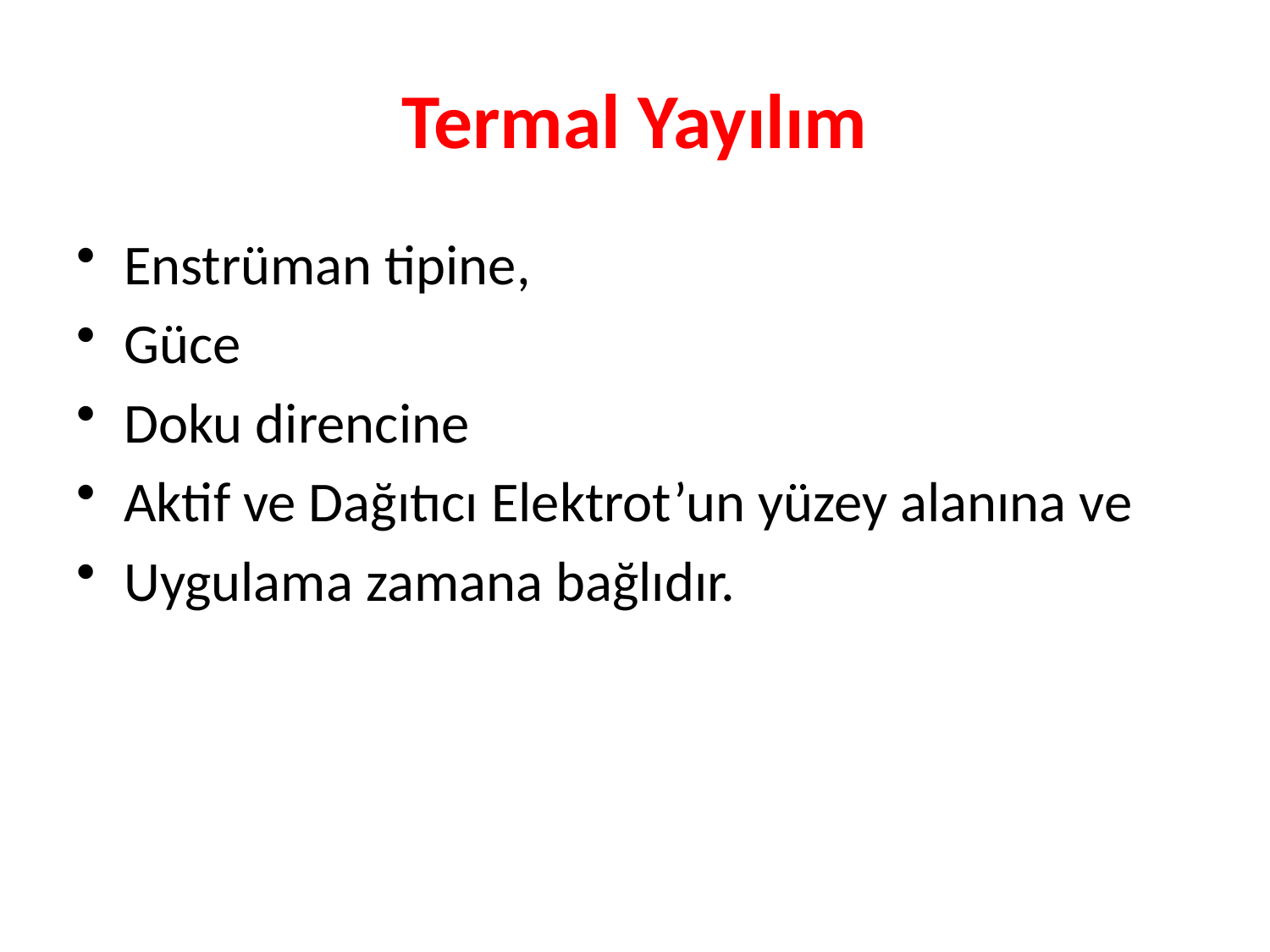

# Termal Yayılım
Enstrüman tipine,
Güce
Doku direncine
Aktif ve Dağıtıcı Elektrot’un yüzey alanına ve
Uygulama zamana bağlıdır.